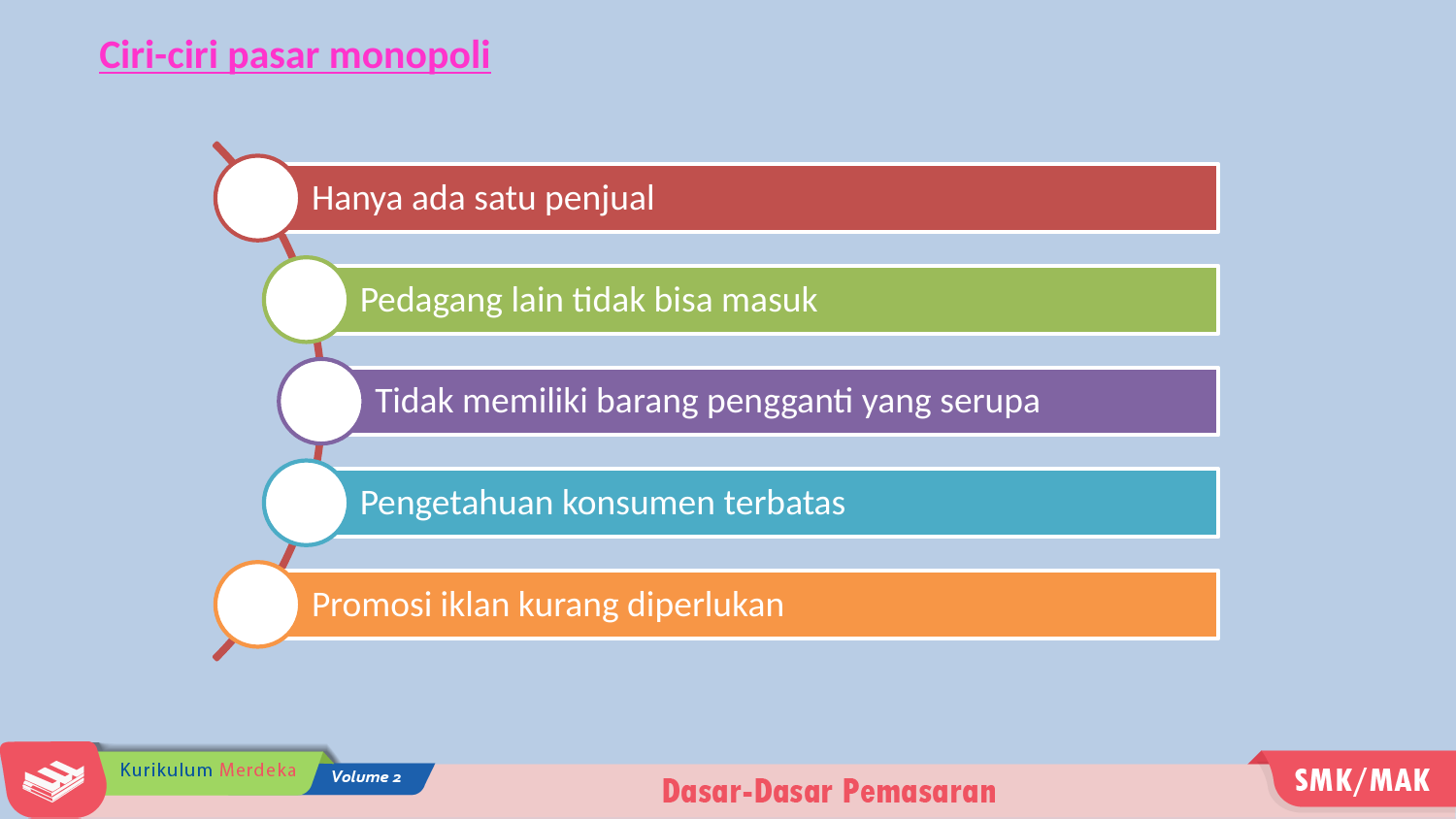

Ciri-ciri pasar monopoli
Hanya ada satu penjual
Pedagang lain tidak bisa masuk
Tidak memiliki barang pengganti yang serupa
Pengetahuan konsumen terbatas
Promosi iklan kurang diperlukan